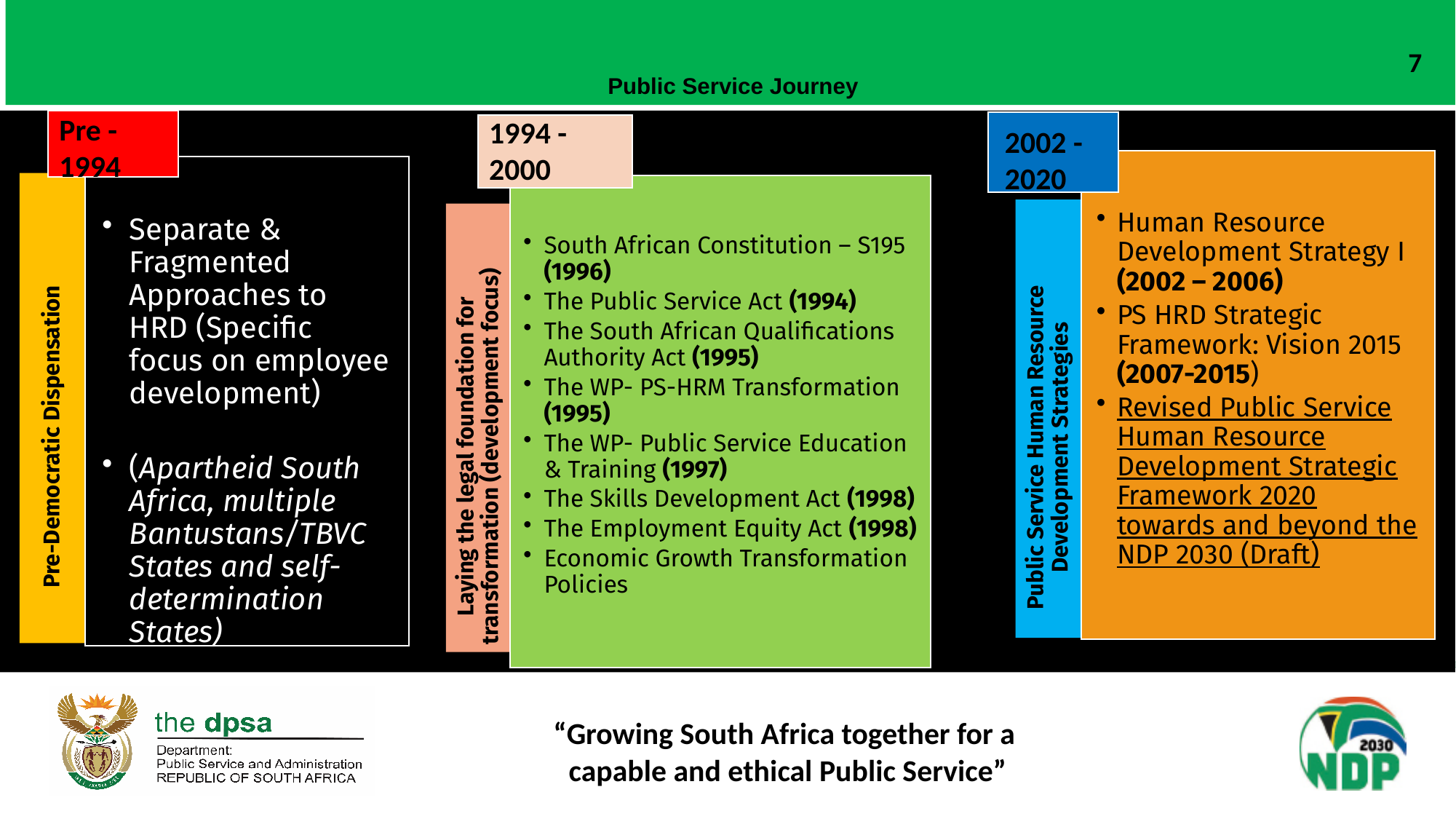

# Public Service Journey
7
Pre - 1994
1994 - 2000
Pre-Democratic Dispensation
Separate & Fragmented Approaches to HRD (Specific focus on employee development)

(Apartheid South Africa, multiple Bantustans/TBVC States and self-determination States)
Laying the legal foundation for transformation (development focus)
South African Constitution – S195 (1996)
The Public Service Act (1994)
The South African Qualifications Authority Act (1995)
The WP- PS-HRM Transformation (1995)
The WP- Public Service Education & Training (1997)
The Skills Development Act (1998)
The Employment Equity Act (1998)
Economic Growth Transformation Policies

Public Service Human Resource Development Strategies
Human Resource Development Strategy I (2002 – 2006)
PS HRD Strategic Framework: Vision 2015 (2007-2015)
Revised Public Service Human Resource Development Strategic Framework 2020 towards and beyond the NDP 2030 (Draft)
2002 - 2020